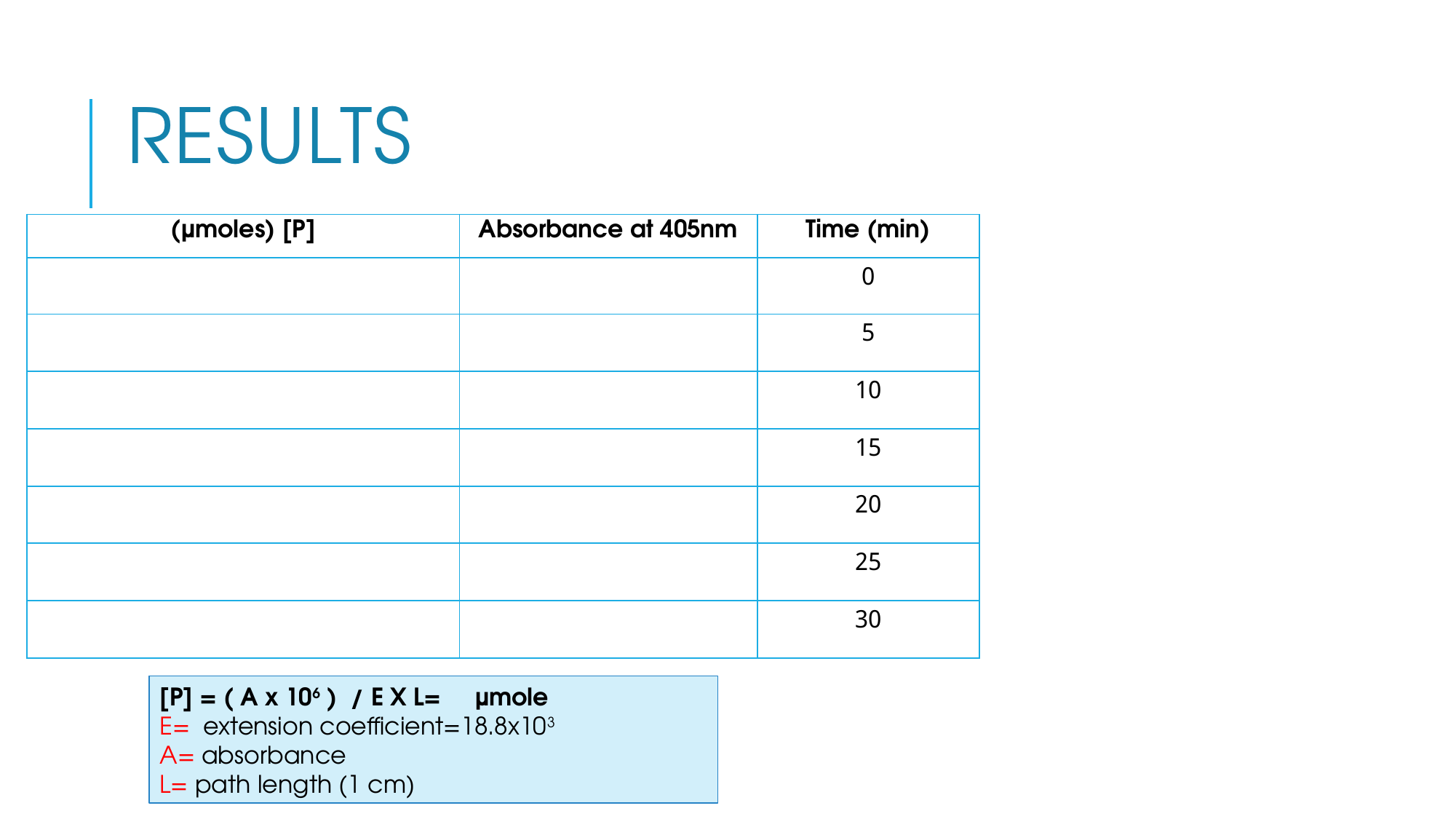

# Results
| [P] (µmoles) | Absorbance at 405nm | Time (min) |
| --- | --- | --- |
|  |  | 0 |
|  |  | 5 |
|  |  | 10 |
|  |  | 15 |
|  |  | 20 |
|  |  | 25 |
|  |  | 30 |
[P] = ( A x 106 )  / E X L=     µmole
E=  extension coefficient=18.8x103
A= absorbance
L= path length (1 cm)